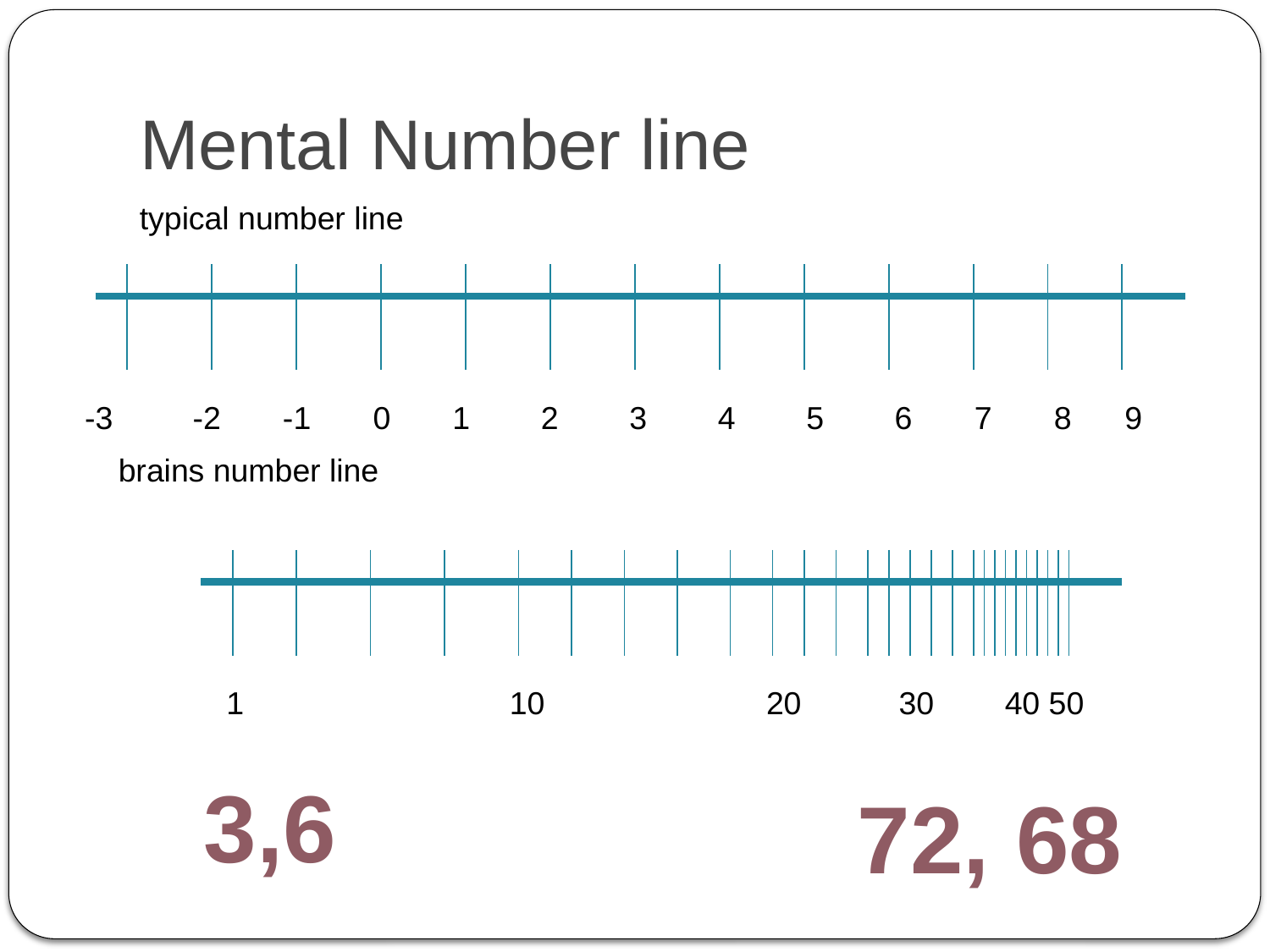

# Mental Number line
typical number line
 -3         -2       -1       0       1        2        3        4        5        6       7       8      9
brains number line
     1                              10                         20           30        40 50
3,6
72, 68